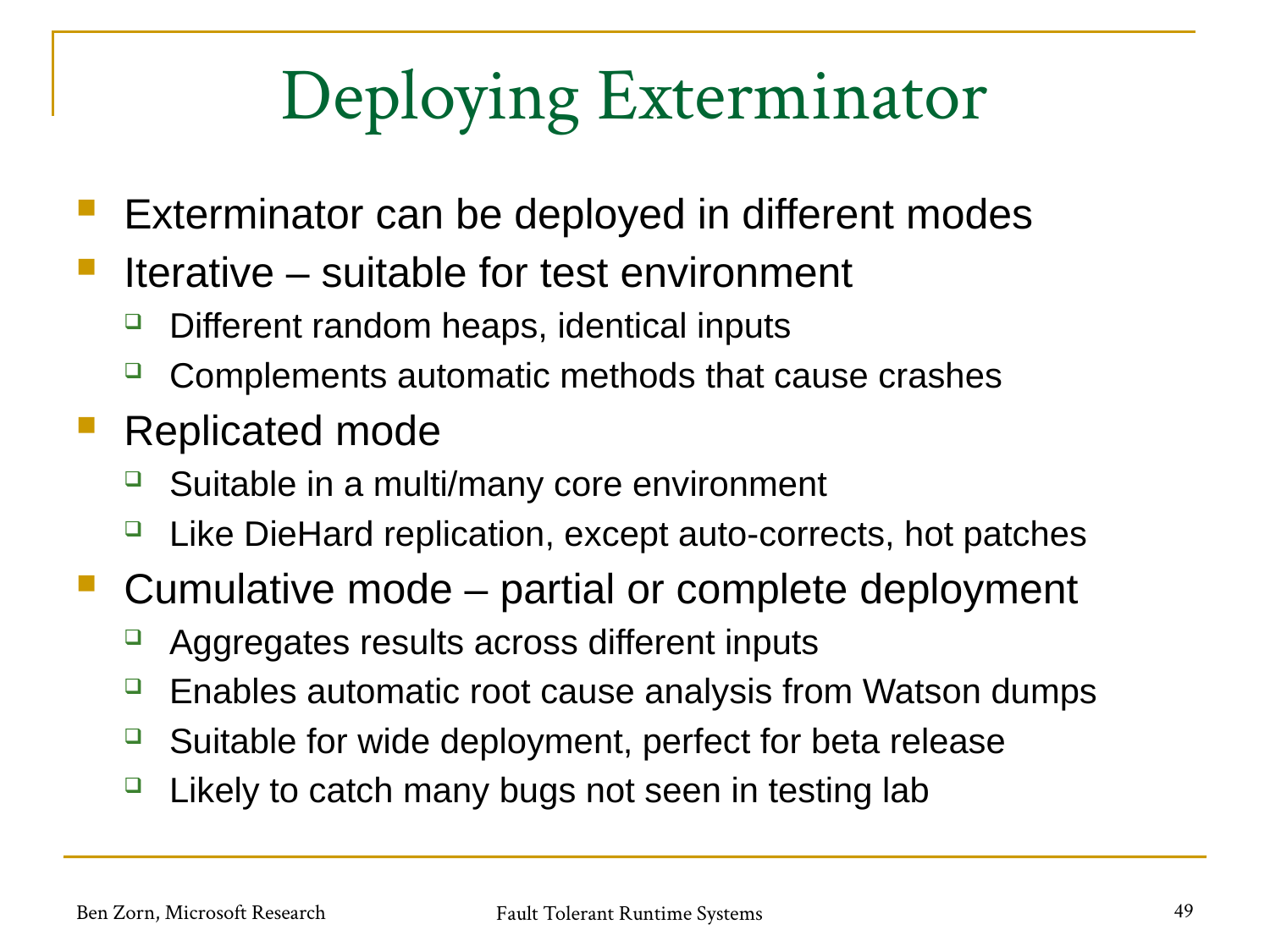

# Deploying Exterminator
Exterminator can be deployed in different modes
Iterative – suitable for test environment
Different random heaps, identical inputs
Complements automatic methods that cause crashes
Replicated mode
Suitable in a multi/many core environment
Like DieHard replication, except auto-corrects, hot patches
Cumulative mode – partial or complete deployment
Aggregates results across different inputs
Enables automatic root cause analysis from Watson dumps
Suitable for wide deployment, perfect for beta release
Likely to catch many bugs not seen in testing lab

Ben Zorn, Microsoft Research
49
Fault Tolerant Runtime Systems